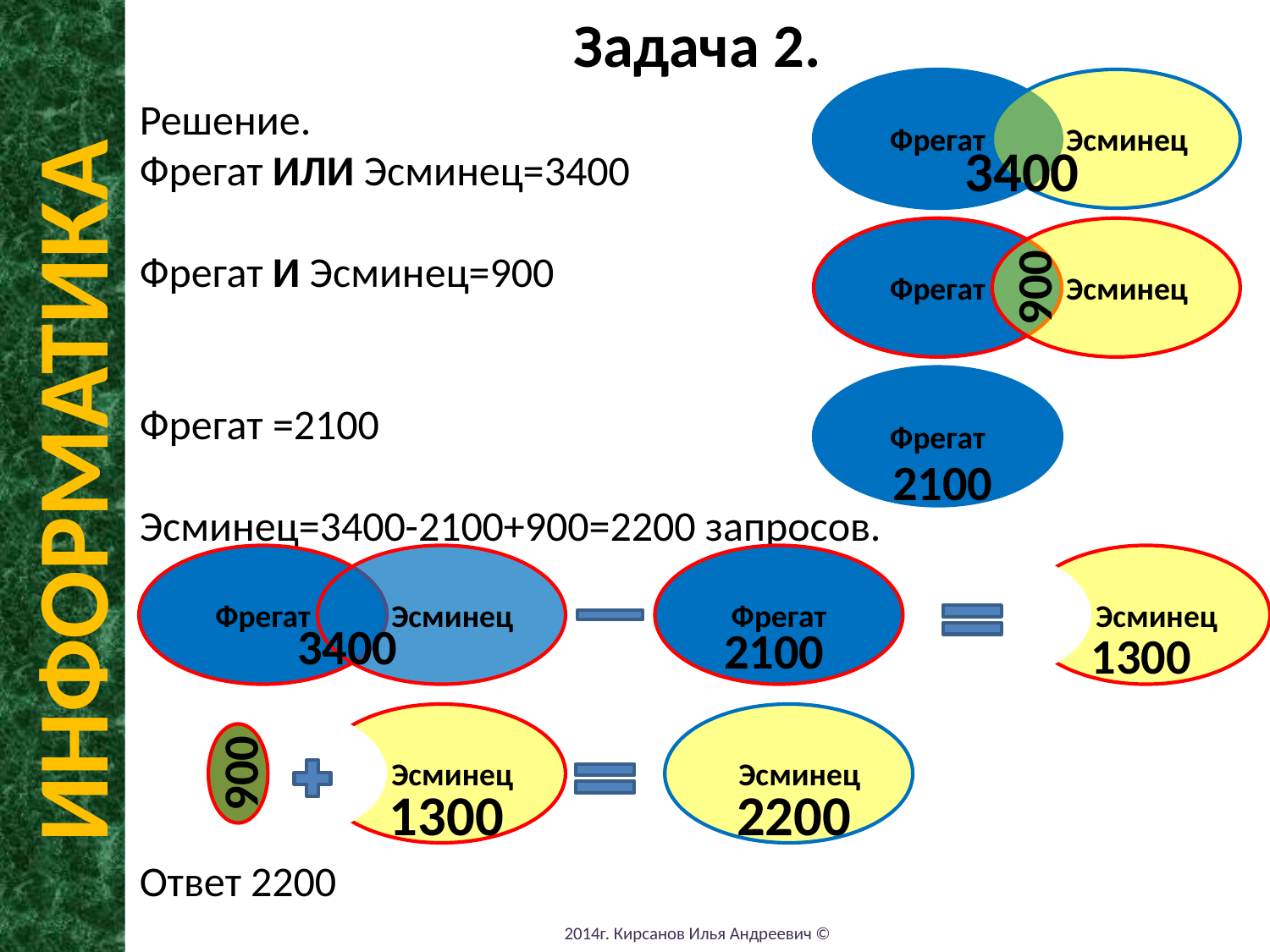

Задача 2.

Фрегат
   Эсминец
Решение.
Фрегат ИЛИ Эсминец=3400

Фрегат И Эсминец=900

Фрегат =2100

Эсминец=3400-2100+900=2200 запросов.

Ответ 2200

3400
Фрегат
   Эсминец
900
Фрегат
ИНФОРМАТИКА
2100
Фрегат
   Эсминец
3400
Фрегат

   Эсминец

2100
1300

   Эсминец
   Эсминец

900

1300
2200
2014г. Кирсанов Илья Андреевич ©